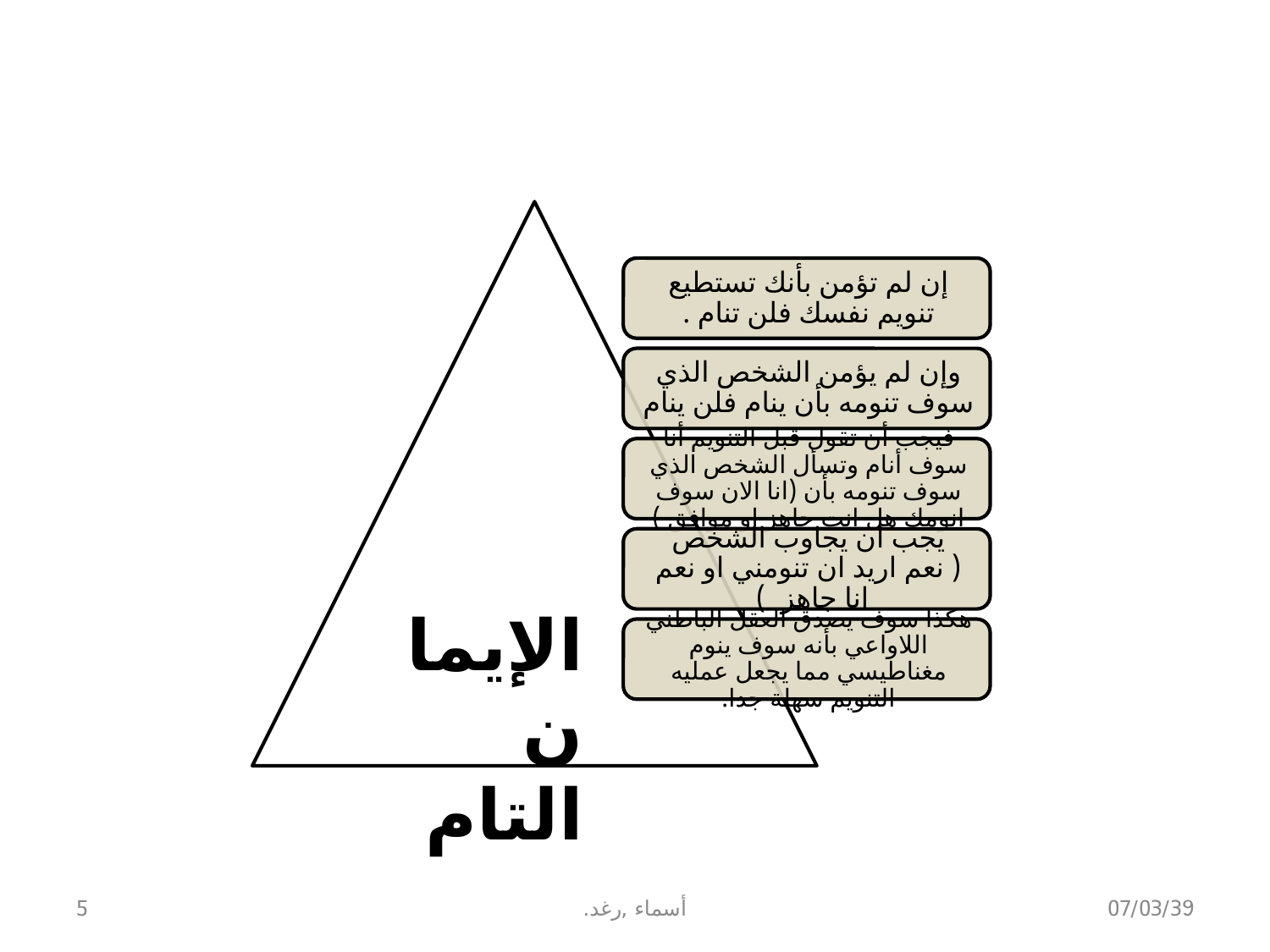

إن لم تؤمن بأنك تستطيع تنويم نفسك فلن تنام .
وإن لم يؤمن الشخص الذي سوف تنومه بأن ينام فلن ينام
فيجب أن تقول قبل التنويم أنا سوف أنام وتسأل الشخص الذي سوف تنومه بأن (انا الان سوف انومك هل انت جاهز او موافق )
يجب ان يجاوب الشخص ( نعم اريد ان تنومني او نعم انا جاهز  )
هكذا سوف يصدق العقل الباطني اللاواعي بأنه سوف ينوم مغناطيسي مما يجعل عمليه التنويم سهلة جدا.
الإيمان التام
5
أسماء ,رغد.
07/03/39